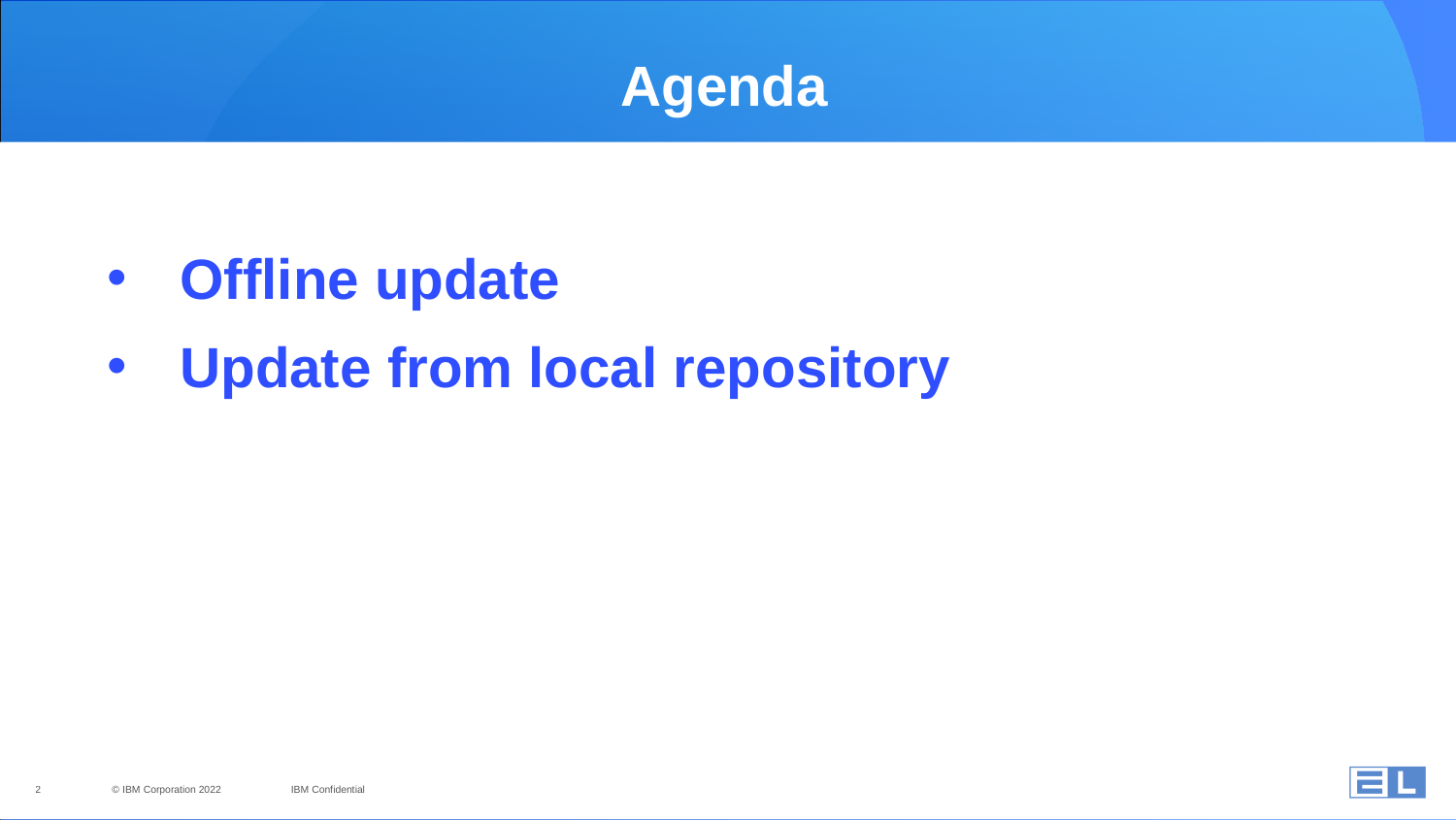

Agenda
Offline update
Update from local repository
2
© IBM Corporation 2022
IBM Confidential